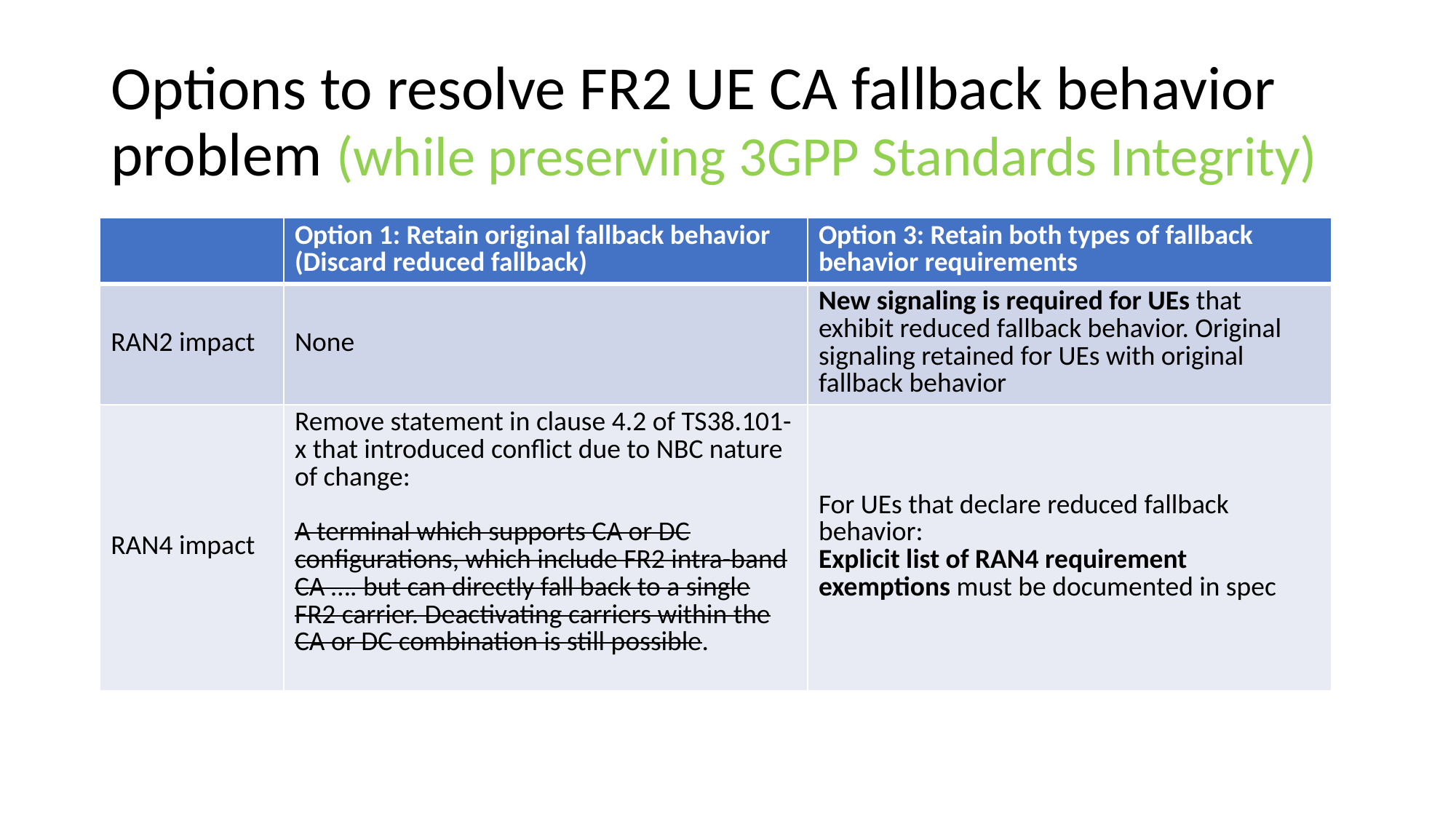

# Options to resolve FR2 UE CA fallback behavior problem (while preserving 3GPP Standards Integrity)
|  | Option 1: Retain original fallback behavior (Discard reduced fallback) | Option 3: Retain both types of fallback behavior requirements |
| --- | --- | --- |
| RAN2 impact | None | New signaling is required for UEs that exhibit reduced fallback behavior. Original signaling retained for UEs with original fallback behavior |
| RAN4 impact | Remove statement in clause 4.2 of TS38.101-x that introduced conflict due to NBC nature of change: A terminal which supports CA or DC configurations, which include FR2 intra-band CA …. but can directly fall back to a single FR2 carrier. Deactivating carriers within the CA or DC combination is still possible. | For UEs that declare reduced fallback behavior: Explicit list of RAN4 requirement exemptions must be documented in spec |